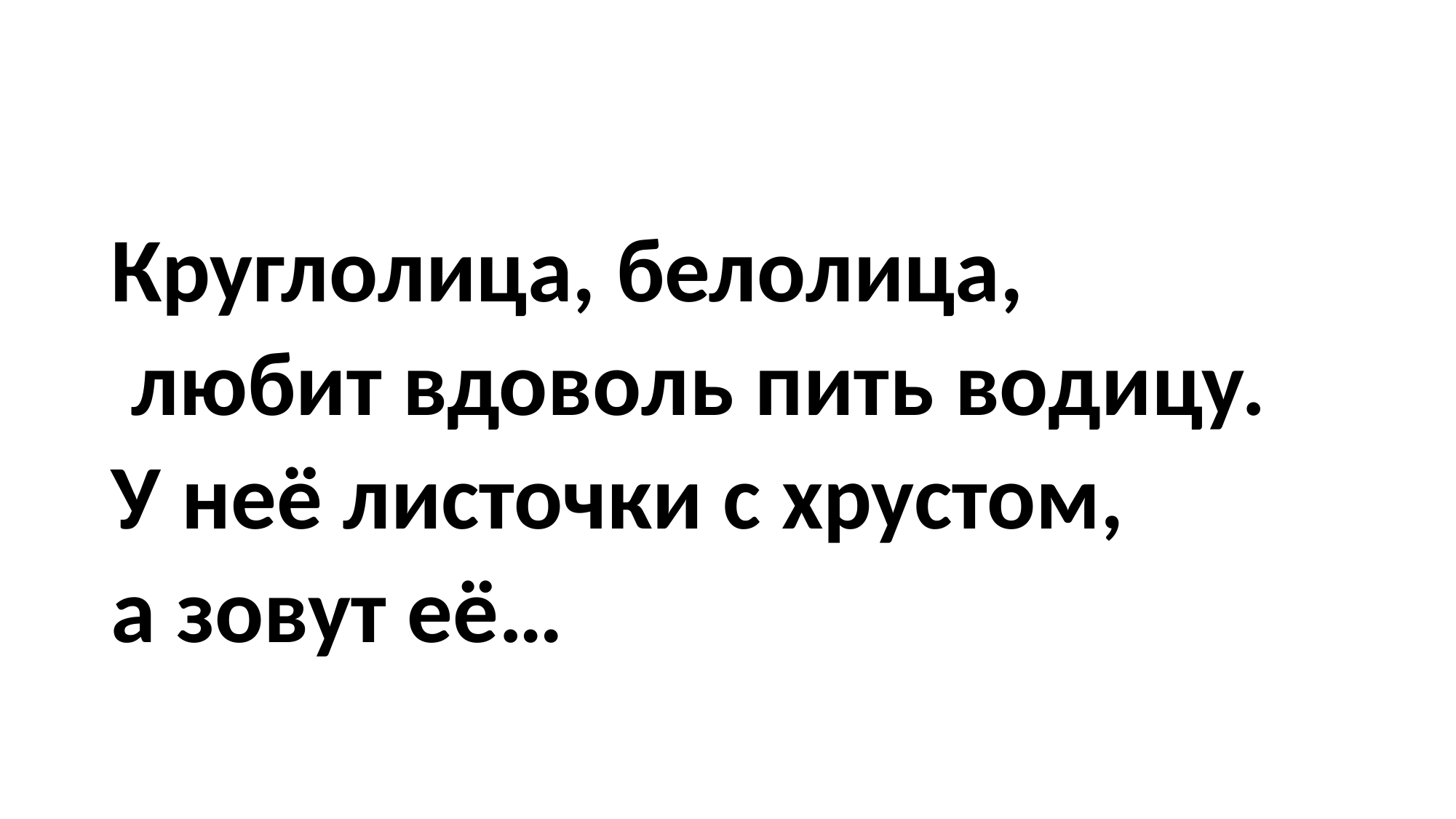

#
Круглолица, белолица,
 любит вдоволь пить водицу.
У неё листочки с хрустом,
а зовут её…